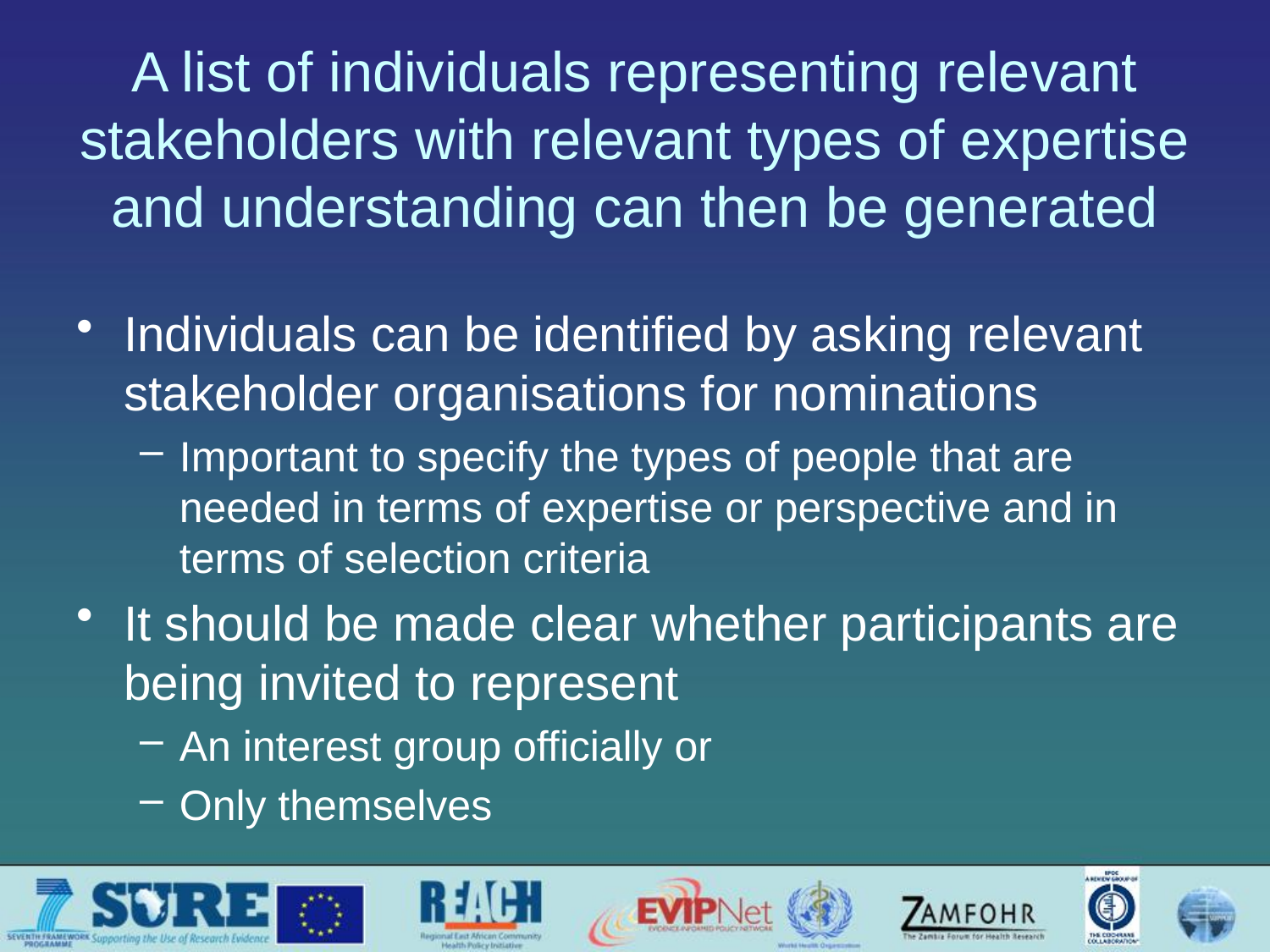

# A list of individuals representing relevant stakeholders with relevant types of expertise and understanding can then be generated
Individuals can be identified by asking relevant stakeholder organisations for nominations
Important to specify the types of people that are needed in terms of expertise or perspective and in terms of selection criteria
It should be made clear whether participants are being invited to represent
An interest group officially or
Only themselves